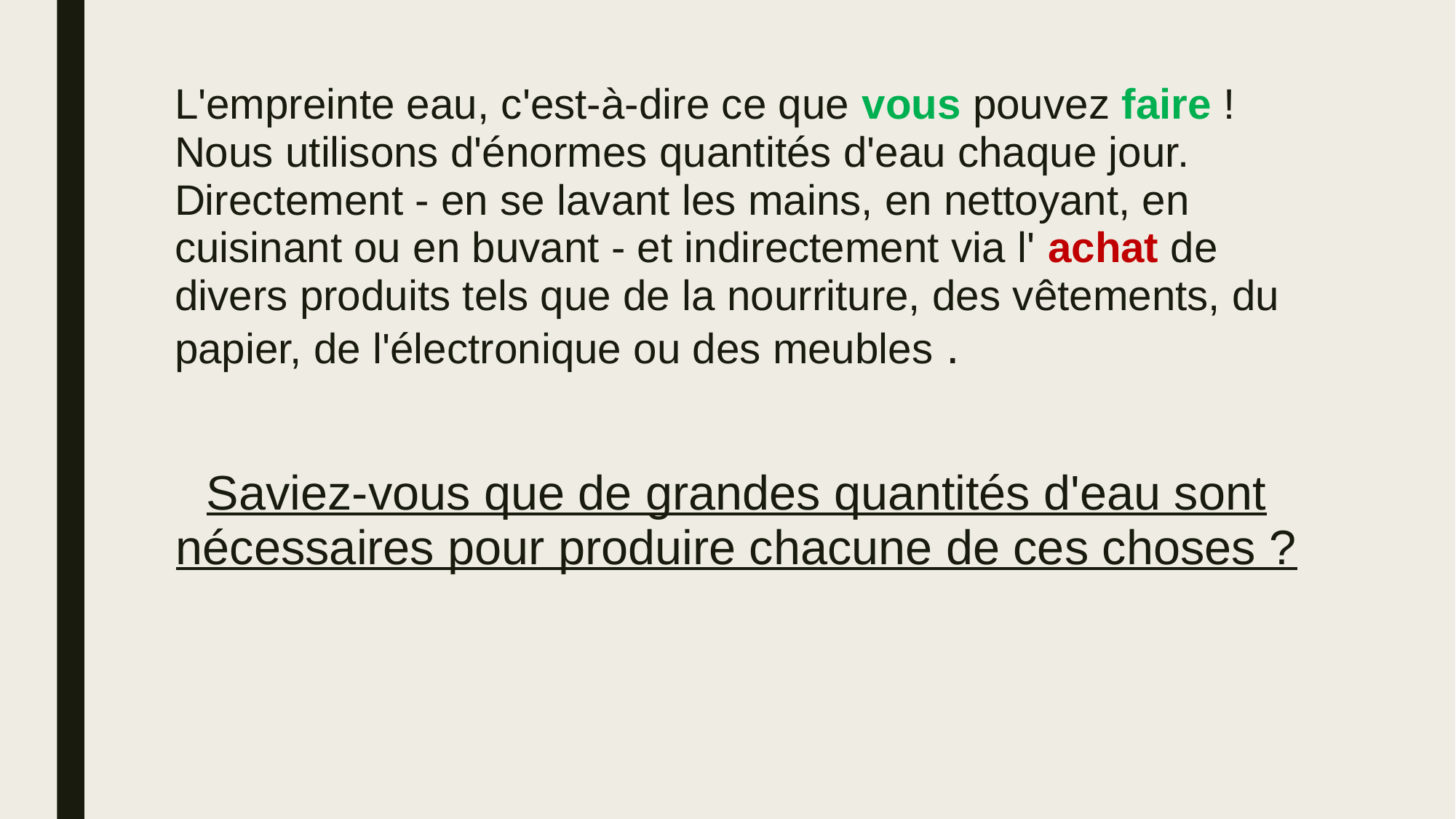

L'empreinte eau, c'est-à-dire ce que vous pouvez faire ! Nous utilisons d'énormes quantités d'eau chaque jour. Directement - en se lavant les mains, en nettoyant, en cuisinant ou en buvant - et indirectement via l' achat de divers produits tels que de la nourriture, des vêtements, du papier, de l'électronique ou des meubles .

Saviez-vous que de grandes quantités d'eau sont nécessaires pour produire chacune de ces choses ?